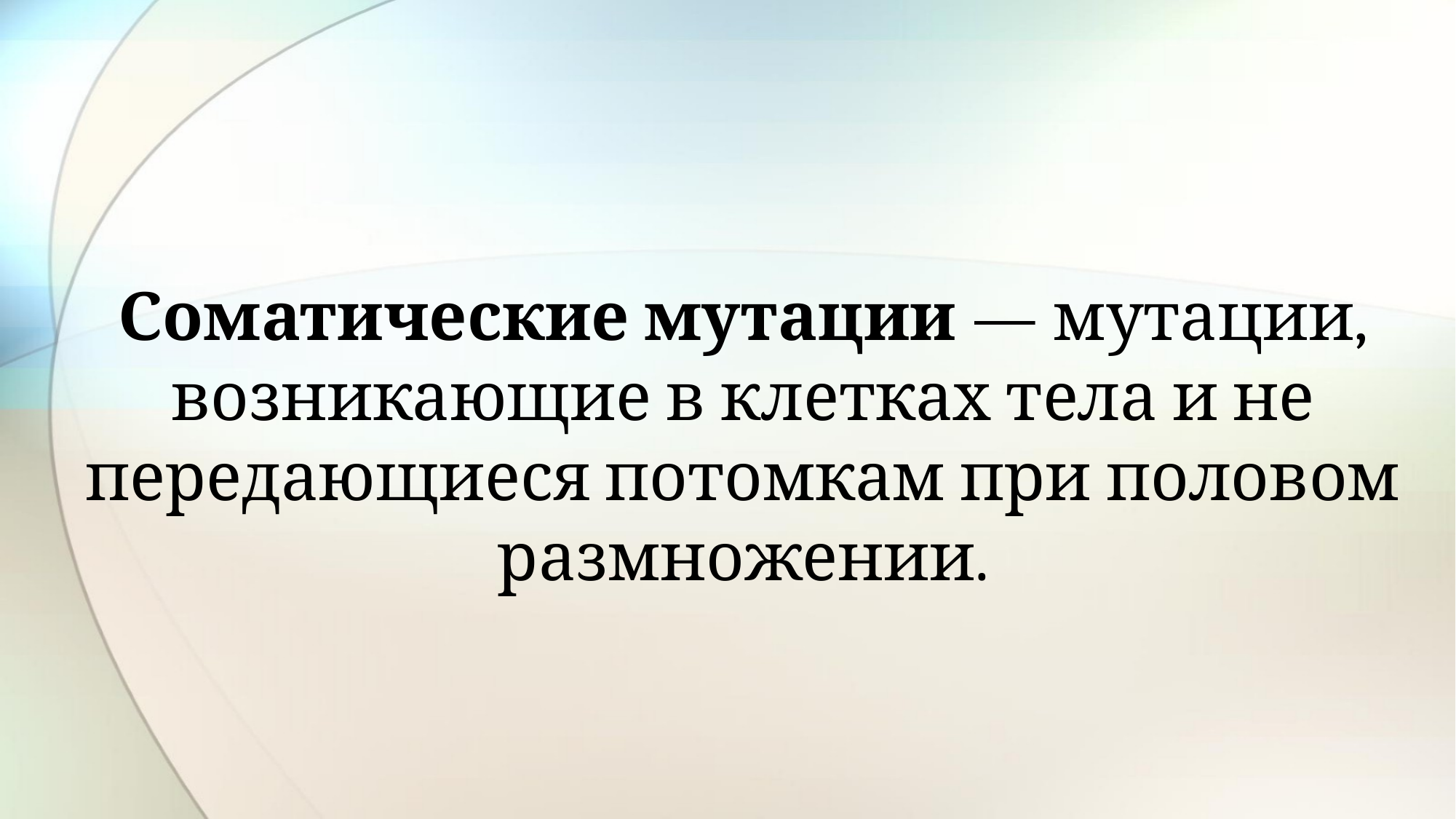

# Соматические мутации — мутации, возникающие в клетках тела и не передающиеся потомкам при половом размножении.